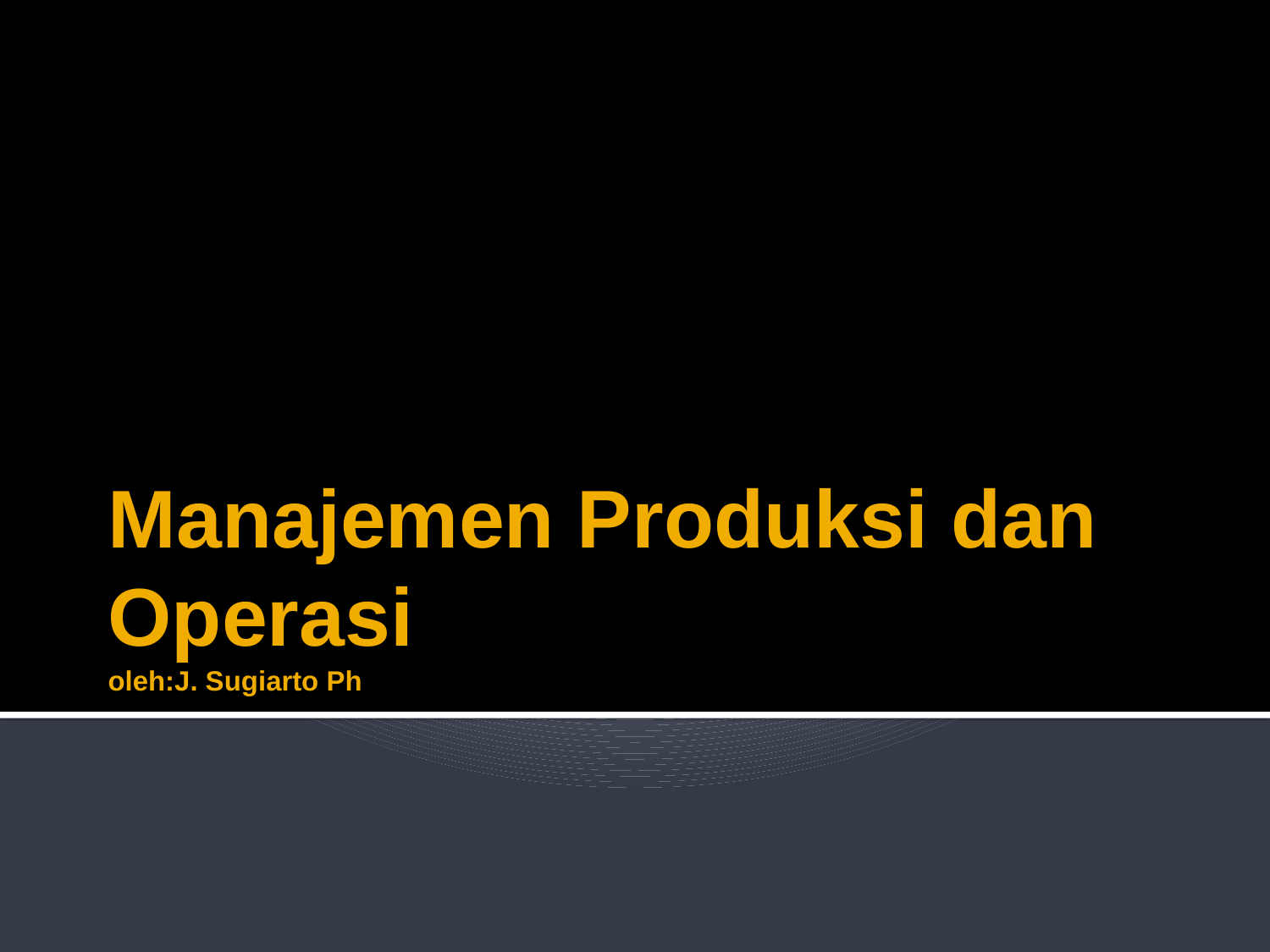

# Manajemen Produksi dan Operasi oleh:J. Sugiarto Ph